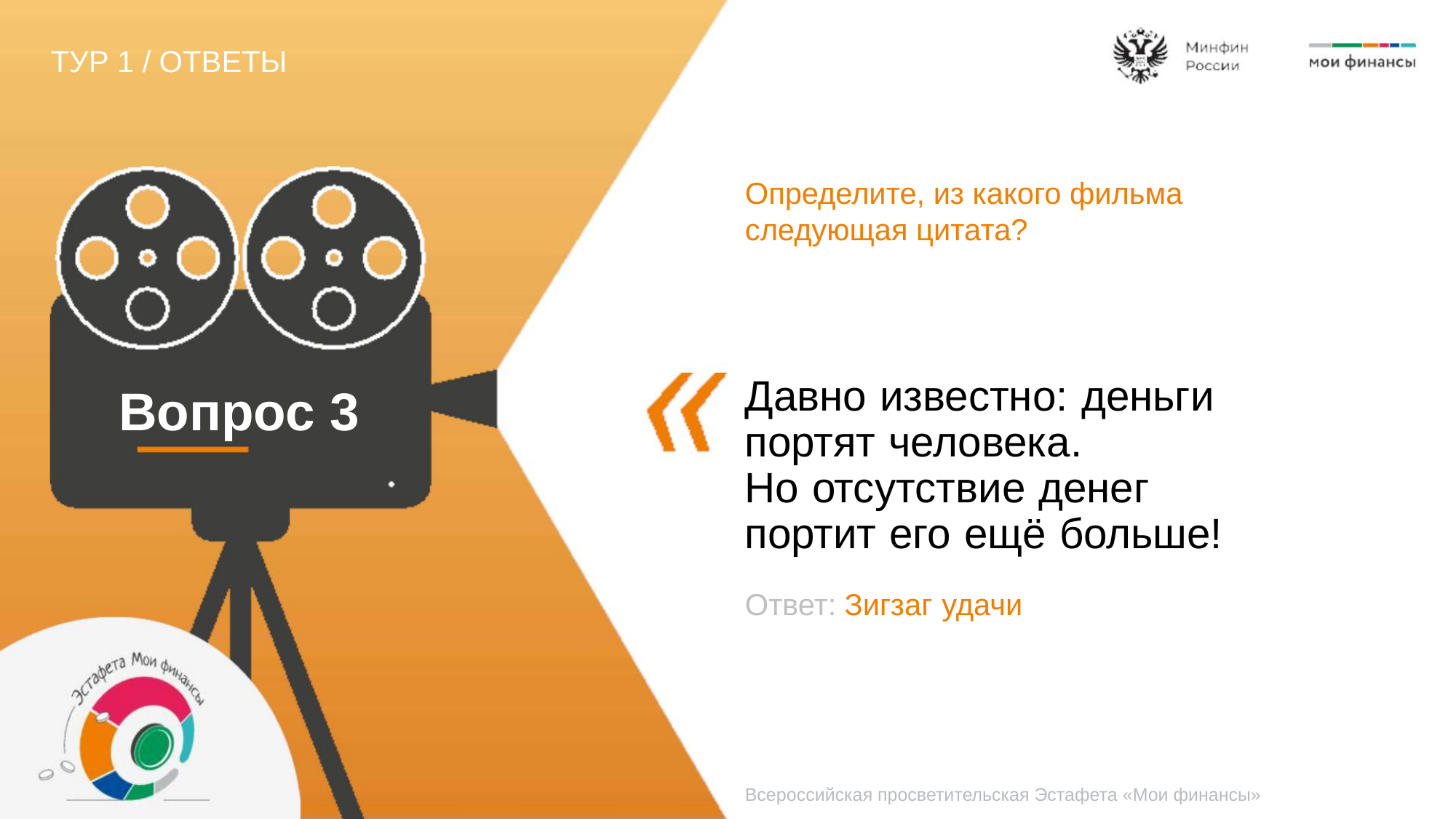

ТУР 1 / ОТВЕТЫ
Определите, из какого фильма
следующая цитата?
Давно известно: деньги
портят человека.
Вопрос 3
Но отсутствие денег
портит его ещё больше!
Ответ: Зигзаг удачи
Всероссийская просветительская Эстафета «Мои финансы»